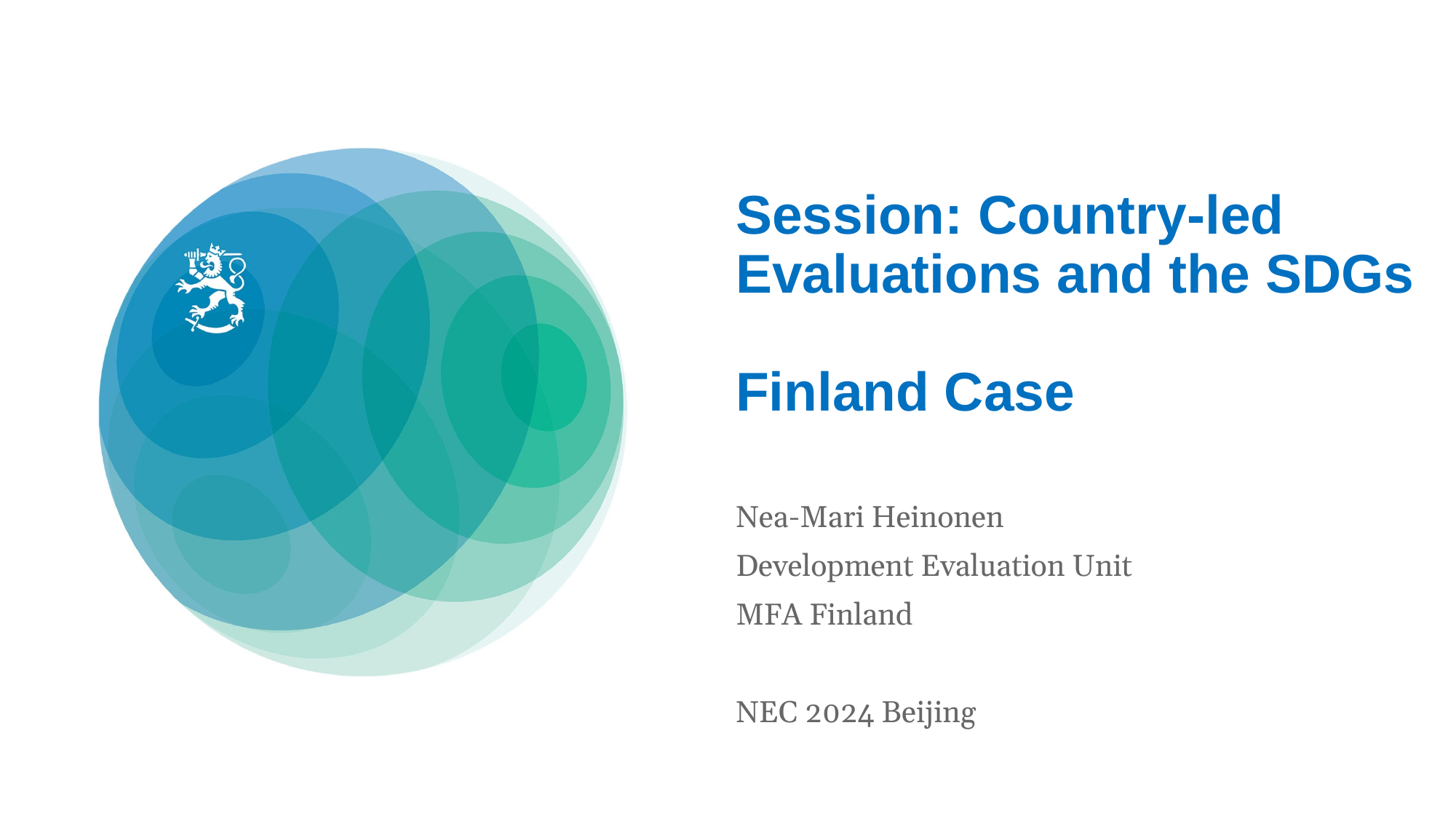

# Session: Country-led Evaluations and the SDGs Finland Case

Nea-Mari Heinonen
Development Evaluation Unit
MFA Finland

NEC 2024 Beijing